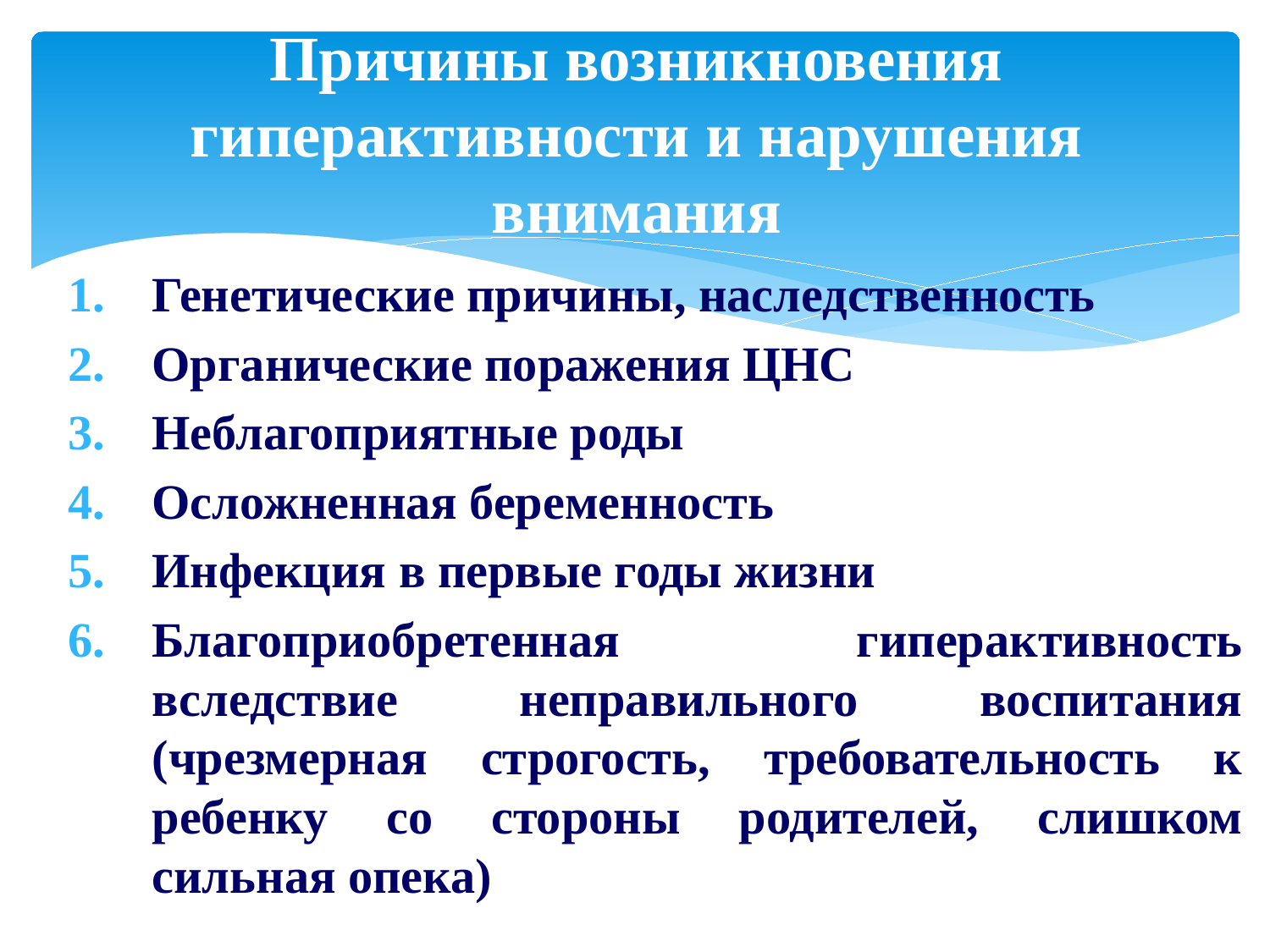

# Причины возникновения гиперактивности и нарушения внимания
Генетические причины, наследственность
Органические поражения ЦНС
Неблагоприятные роды
Осложненная беременность
Инфекция в первые годы жизни
Благоприобретенная гиперактивность вследствие неправильного воспитания (чрезмерная строгость, требовательность к ребенку со стороны родителей, слишком сильная опека)